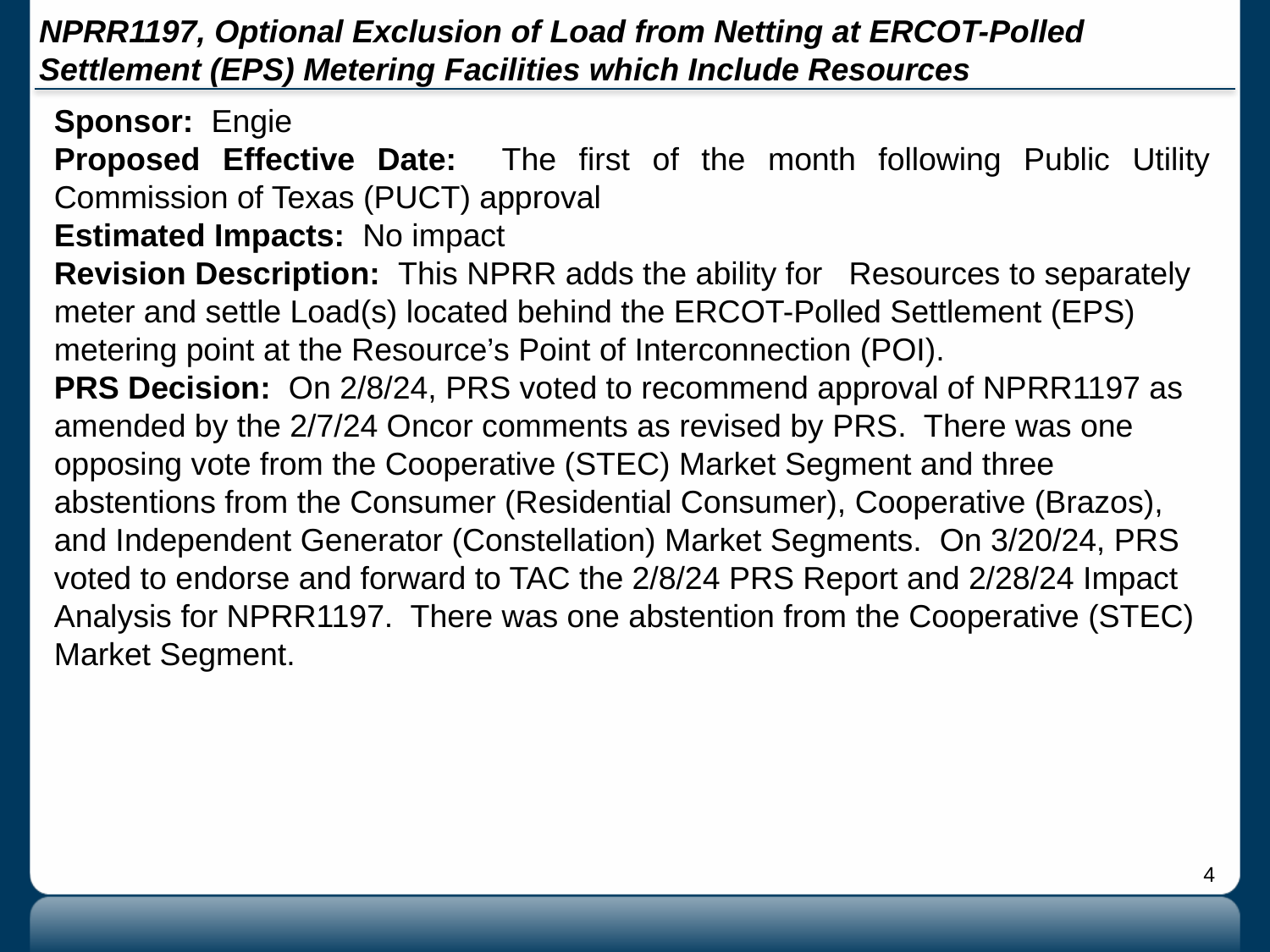

# NPRR1197, Optional Exclusion of Load from Netting at ERCOT-Polled Settlement (EPS) Metering Facilities which Include Resources
Sponsor:  Engie
Proposed Effective Date:  The first of the month following Public Utility Commission of Texas (PUCT) approval
Estimated Impacts:  No impact
Revision Description:  This NPRR adds the ability for   Resources to separately meter and settle Load(s) located behind the ERCOT-Polled Settlement (EPS) metering point at the Resource’s Point of Interconnection (POI).
PRS Decision:  On 2/8/24, PRS voted to recommend approval of NPRR1197 as amended by the 2/7/24 Oncor comments as revised by PRS.  There was one opposing vote from the Cooperative (STEC) Market Segment and three abstentions from the Consumer (Residential Consumer), Cooperative (Brazos), and Independent Generator (Constellation) Market Segments.  On 3/20/24, PRS voted to endorse and forward to TAC the 2/8/24 PRS Report and 2/28/24 Impact Analysis for NPRR1197.  There was one abstention from the Cooperative (STEC) Market Segment.